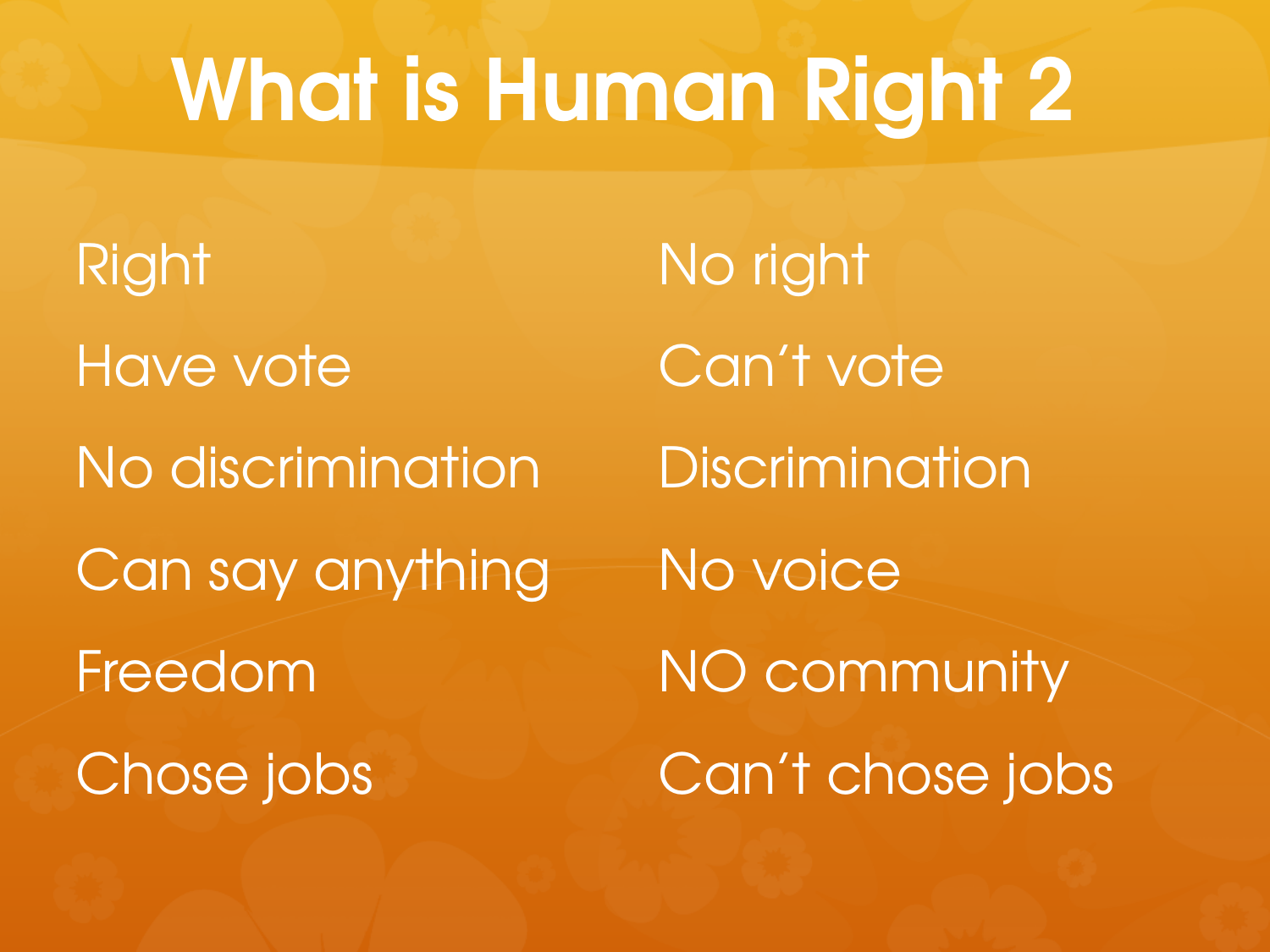

# What is Human Right 2
Right
Have vote
No discrimination
Can say anything
Freedom
Chose jobs
No right
Can’t vote
Discrimination
No voice
NO community
Can’t chose jobs